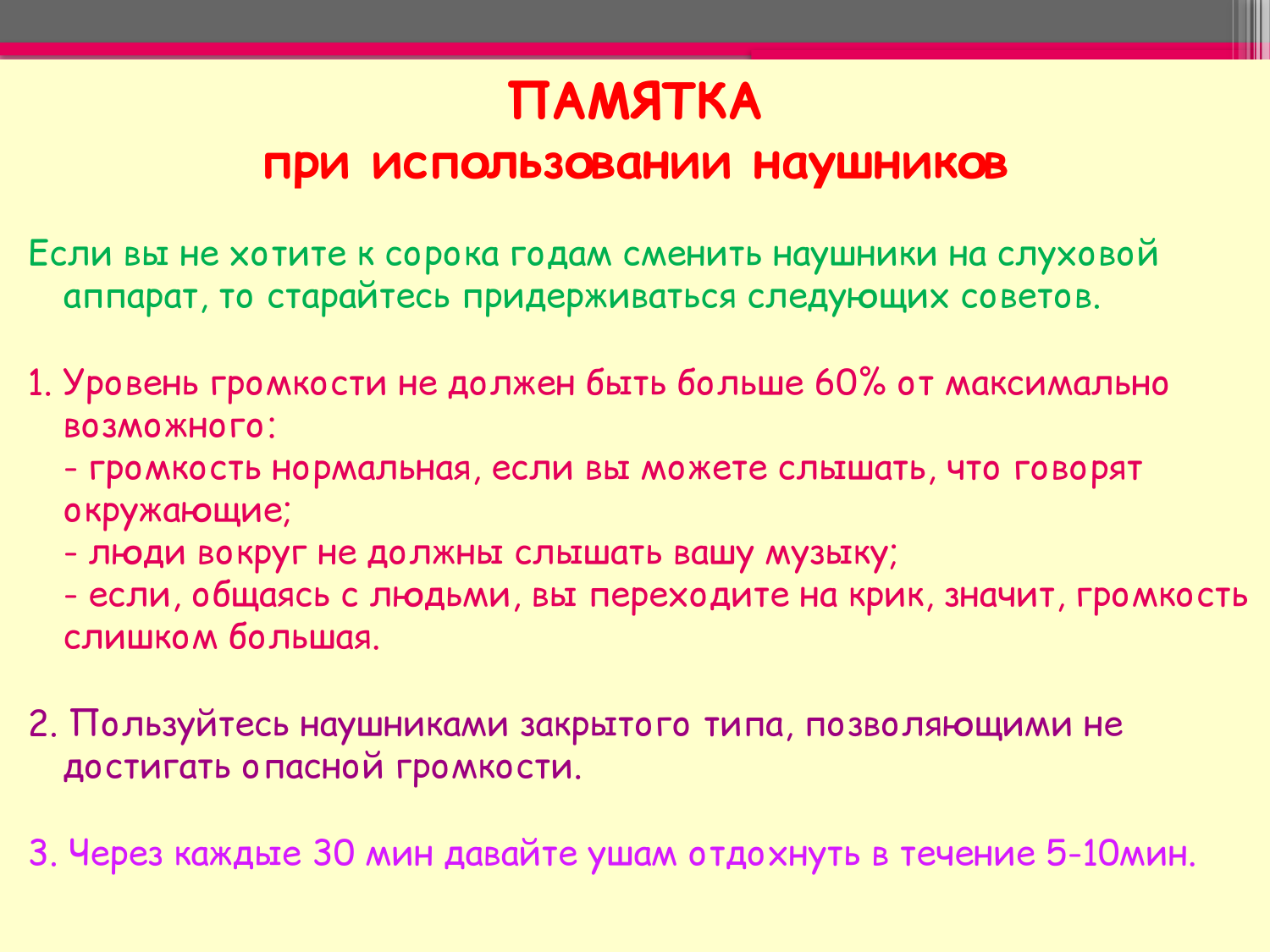

# ПАМЯТКА при использовании наушников

Если вы не хотите к сорока годам сменить наушники на слуховой аппарат, то старайтесь придерживаться следующих советов.

1. Уровень громкости не должен быть больше 60% от максимально возможного:
- громкость нормальная, если вы можете слышать, что говорят окружающие;
- люди вокруг не должны слышать вашу музыку;
- если, общаясь с людьми, вы переходите на крик, значит, громкость слишком большая.

2. Пользуйтесь наушниками закрытого типа, позволяющими не достигать опасной громкости.

3. Через каждые 30 мин давайте ушам отдохнуть в течение 5-10мин.